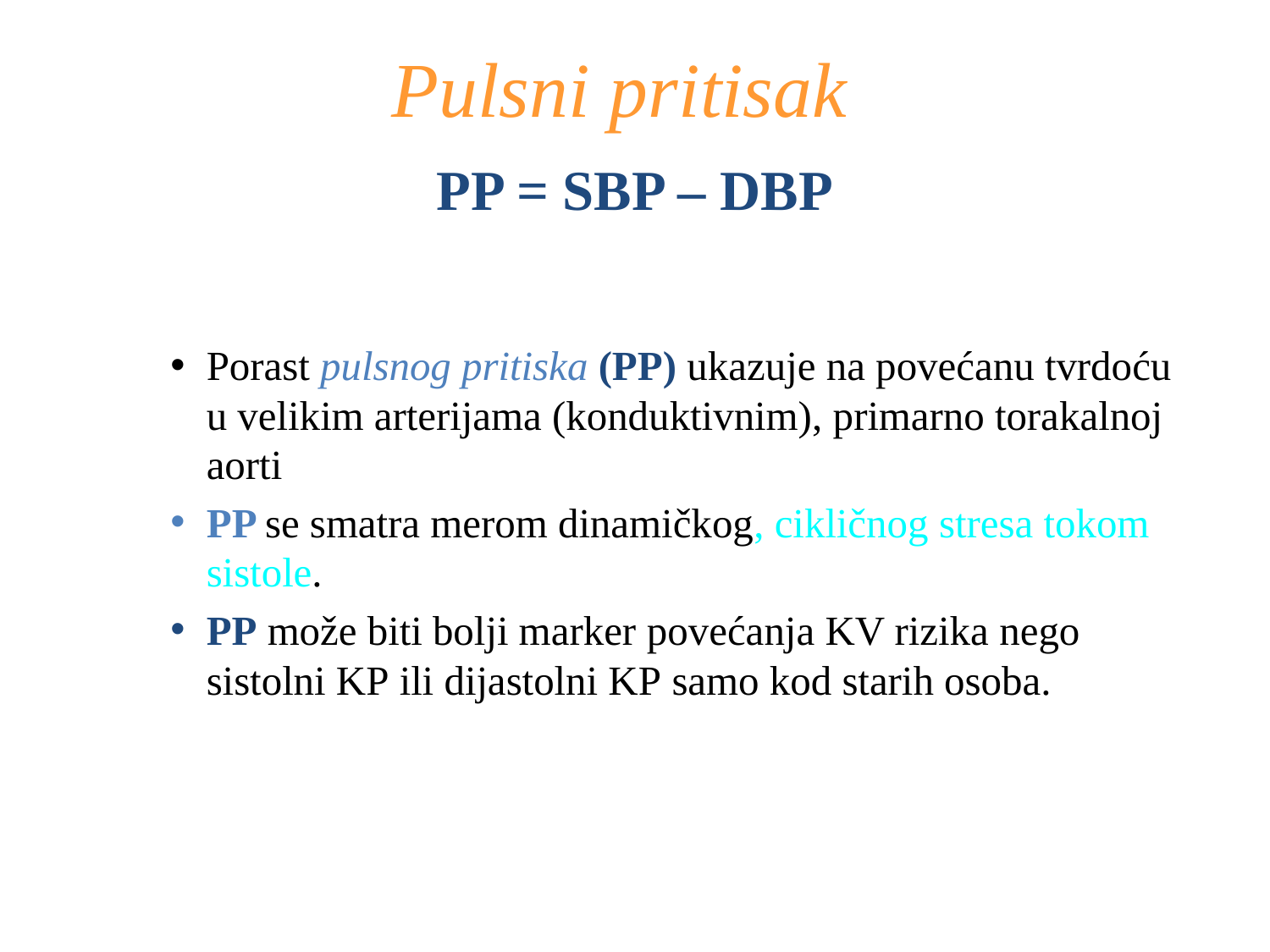

# Pulsni pritisak
PP = SBP – DBP
Porast pulsnog pritiska (PP) ukazuje na povećanu tvrdoću u velikim arterijama (konduktivnim), primarno torakalnoj aorti
PP se smatra merom dinamičkog, cikličnog stresa tokom sistole.
PP može biti bolji marker povećanja KV rizika nego sistolni KP ili dijastolni KP samo kod starih osoba.